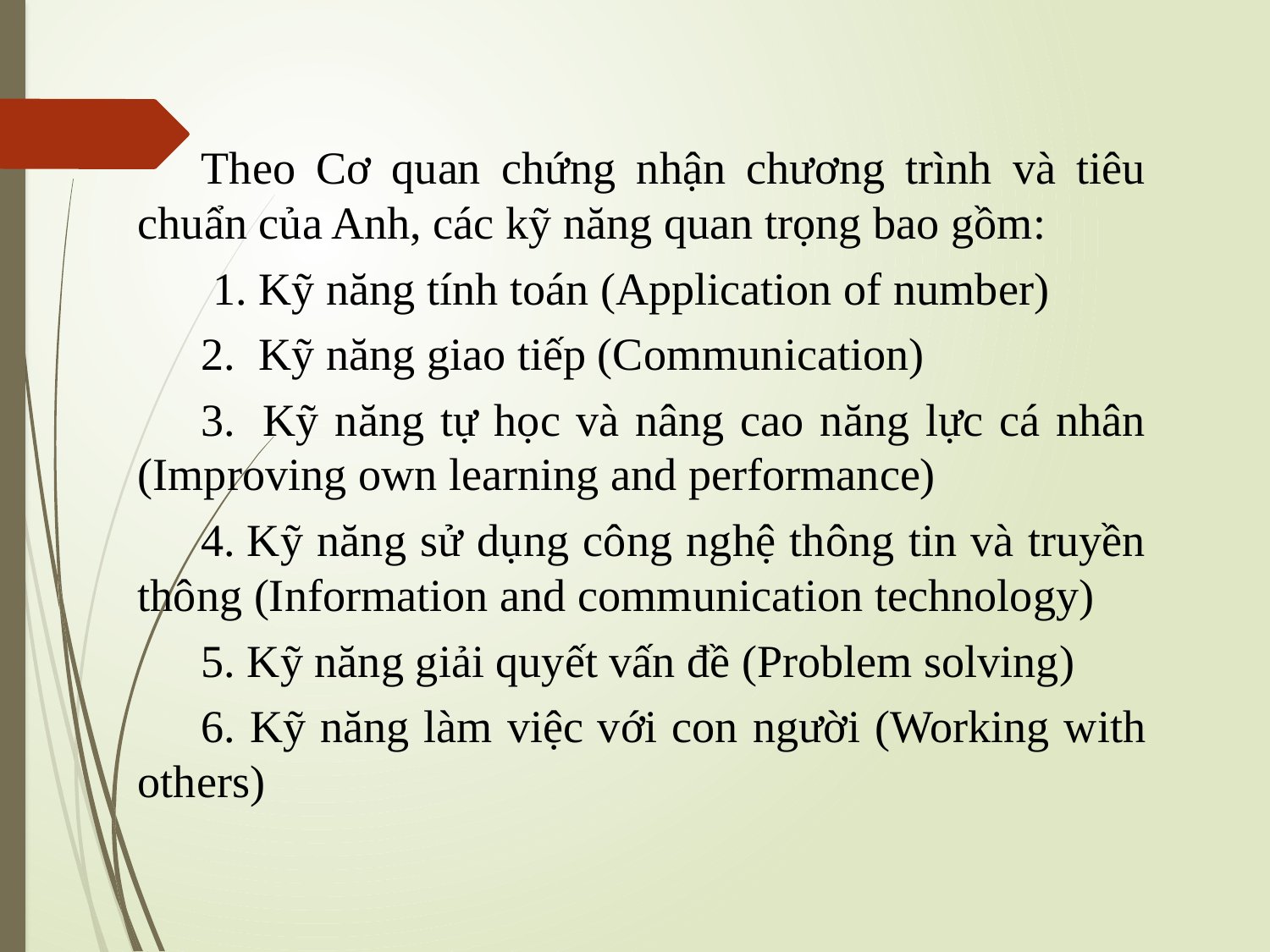

Theo Cơ quan chứng nhận chương trình và tiêu chuẩn của Anh, các kỹ năng quan trọng bao gồm:
 1. Kỹ năng tính toán (Application of number)
2.  Kỹ năng giao tiếp (Communication)
3.  Kỹ năng tự học và nâng cao năng lực cá nhân (Improving own learning and performance)
4. Kỹ năng sử dụng công nghệ thông tin và truyền thông (Information and communication technology)
5. Kỹ năng giải quyết vấn đề (Problem solving)
6. Kỹ năng làm việc với con người (Working with others)